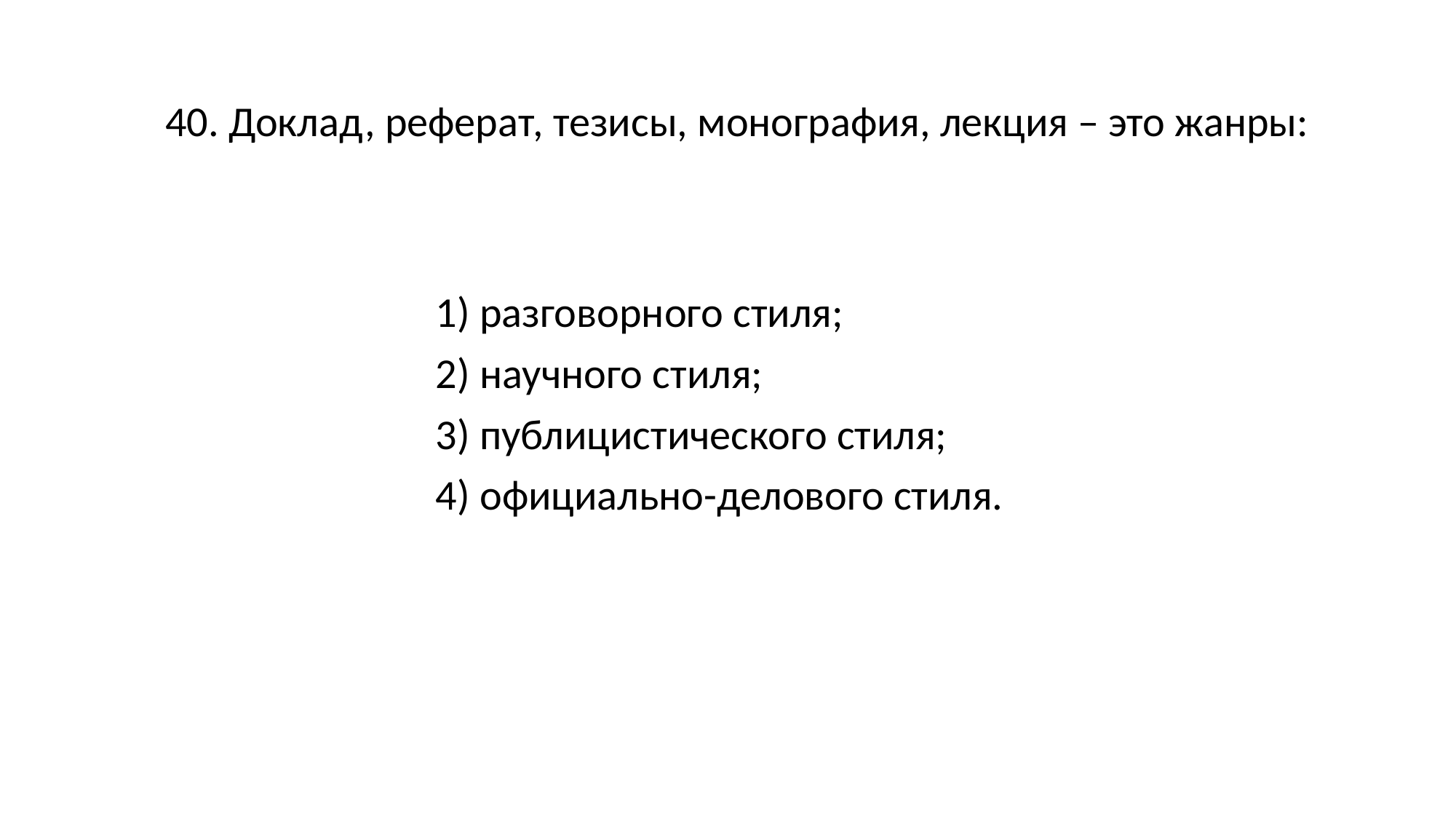

# 40. Доклад, реферат, тезисы, монография, лекция – это жанры:
1) разговорного стиля;
2) научного стиля;
3) публицистического стиля;
4) официально-делового стиля.